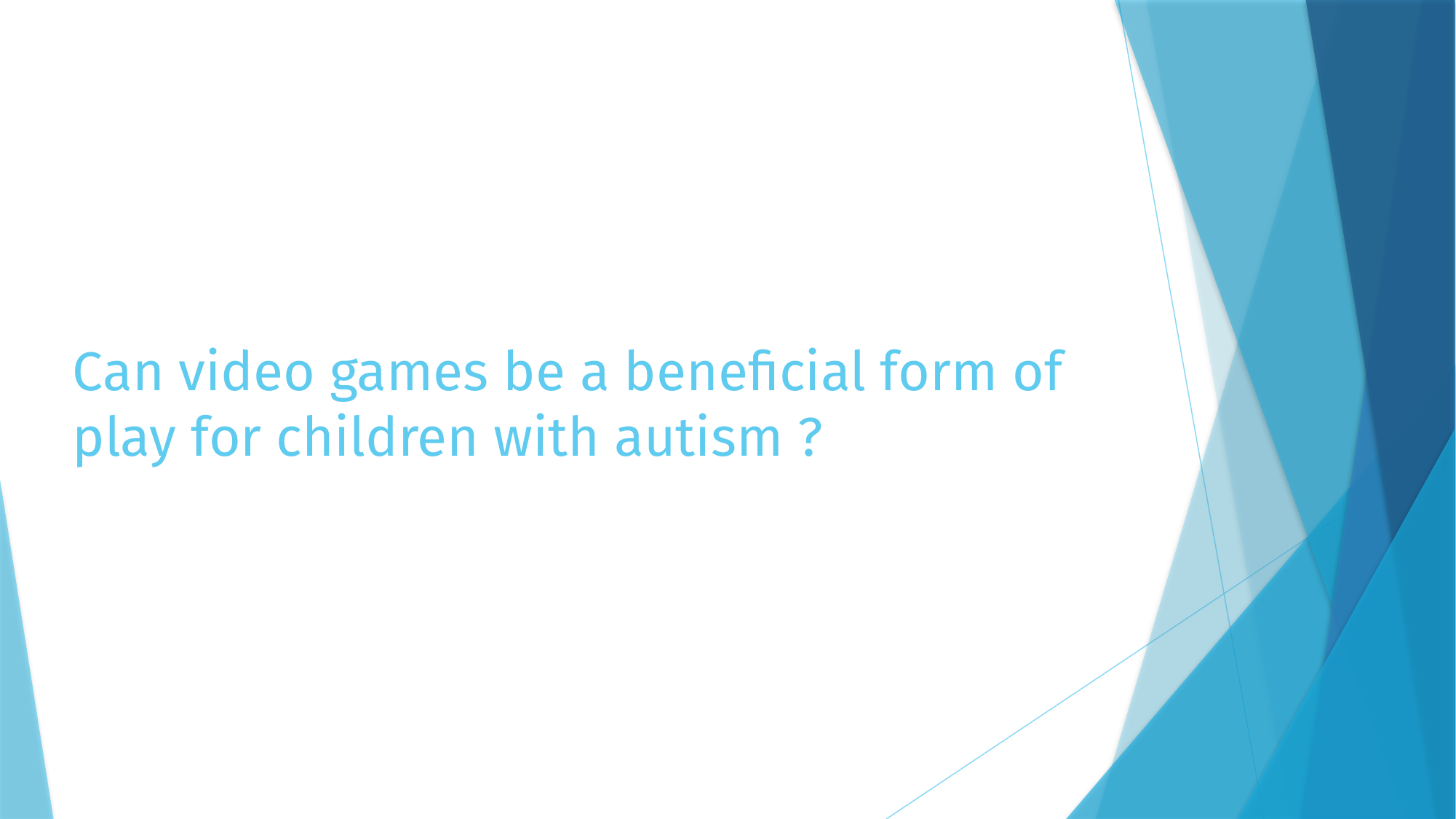

# Can video games be a beneficial form of play for children with autism ?